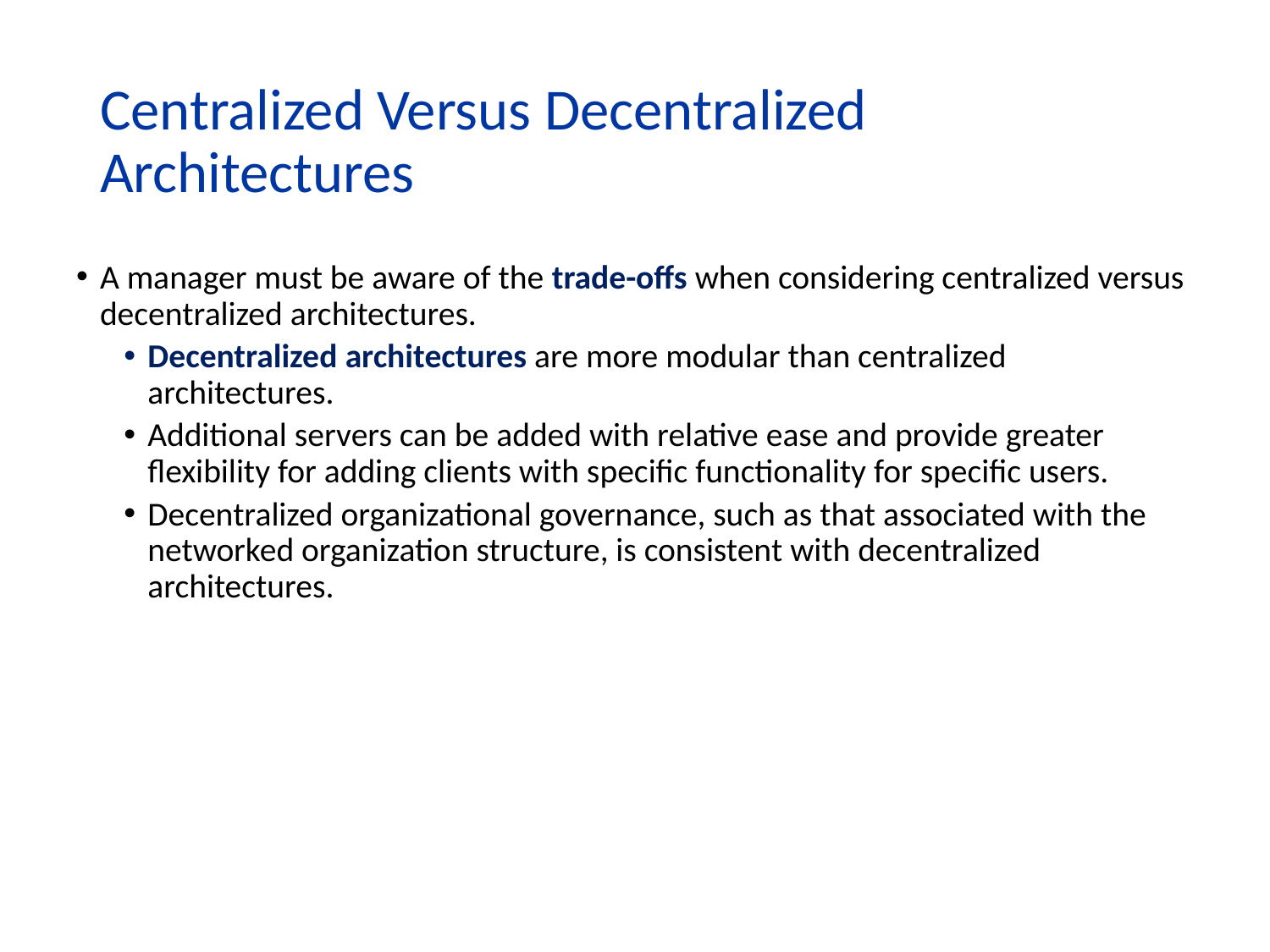

# Centralized Versus Decentralized Architectures
A manager must be aware of the trade-offs when considering centralized versus decentralized architectures.
Decentralized architectures are more modular than centralized architectures.
Additional servers can be added with relative ease and provide greater flexibility for adding clients with specific functionality for specific users.
Decentralized organizational governance, such as that associated with the networked organization structure, is consistent with decentralized architectures.